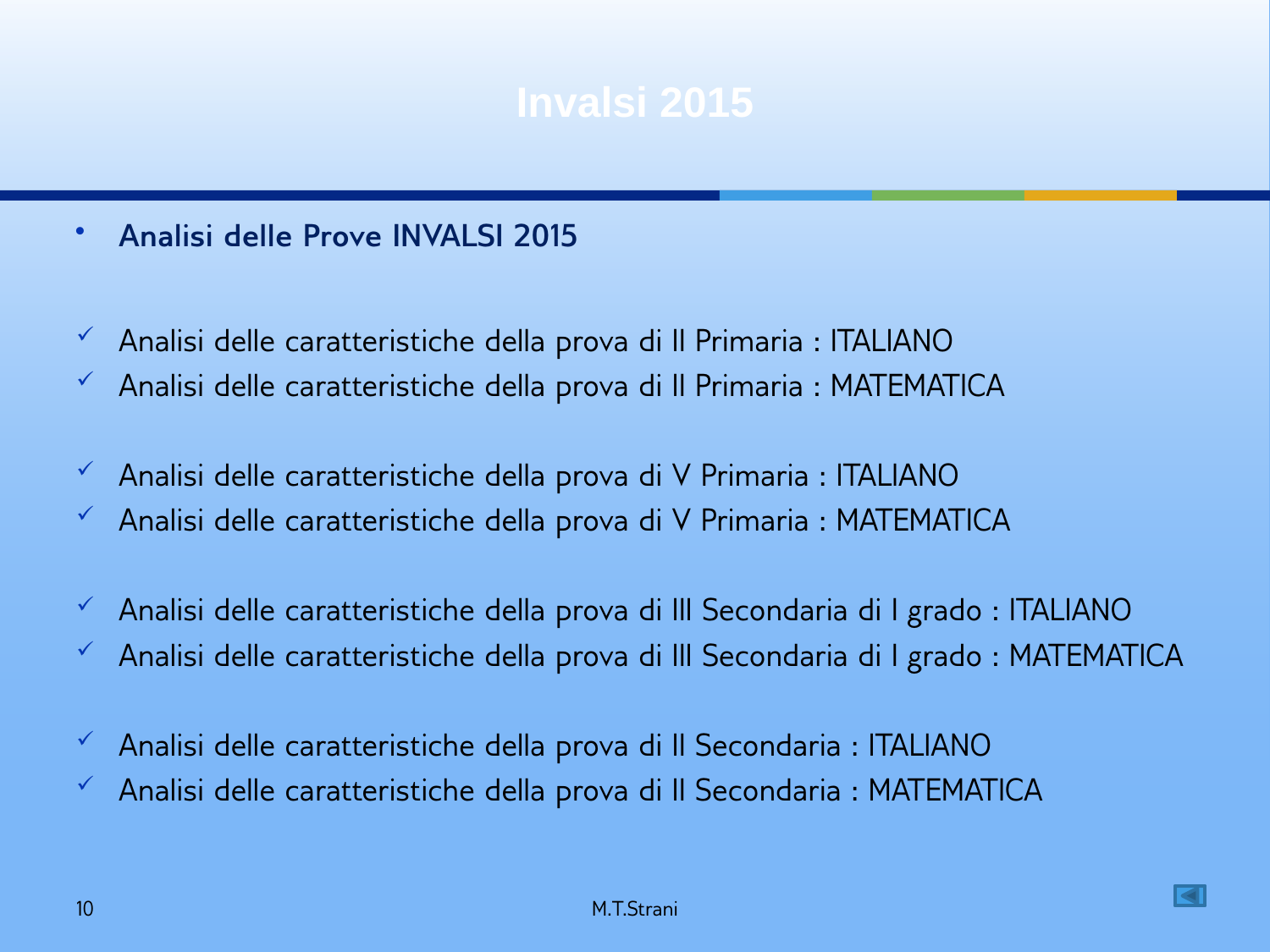

# Invalsi 2015
Analisi delle Prove INVALSI 2015

Analisi delle caratteristiche della prova di II Primaria : ITALIANO
Analisi delle caratteristiche della prova di II Primaria : MATEMATICA

Analisi delle caratteristiche della prova di V Primaria : ITALIANO
Analisi delle caratteristiche della prova di V Primaria : MATEMATICA

Analisi delle caratteristiche della prova di III Secondaria di I grado : ITALIANO
Analisi delle caratteristiche della prova di III Secondaria di I grado : MATEMATICA

Analisi delle caratteristiche della prova di II Secondaria : ITALIANO
Analisi delle caratteristiche della prova di II Secondaria : MATEMATICA

10
M.T.Strani